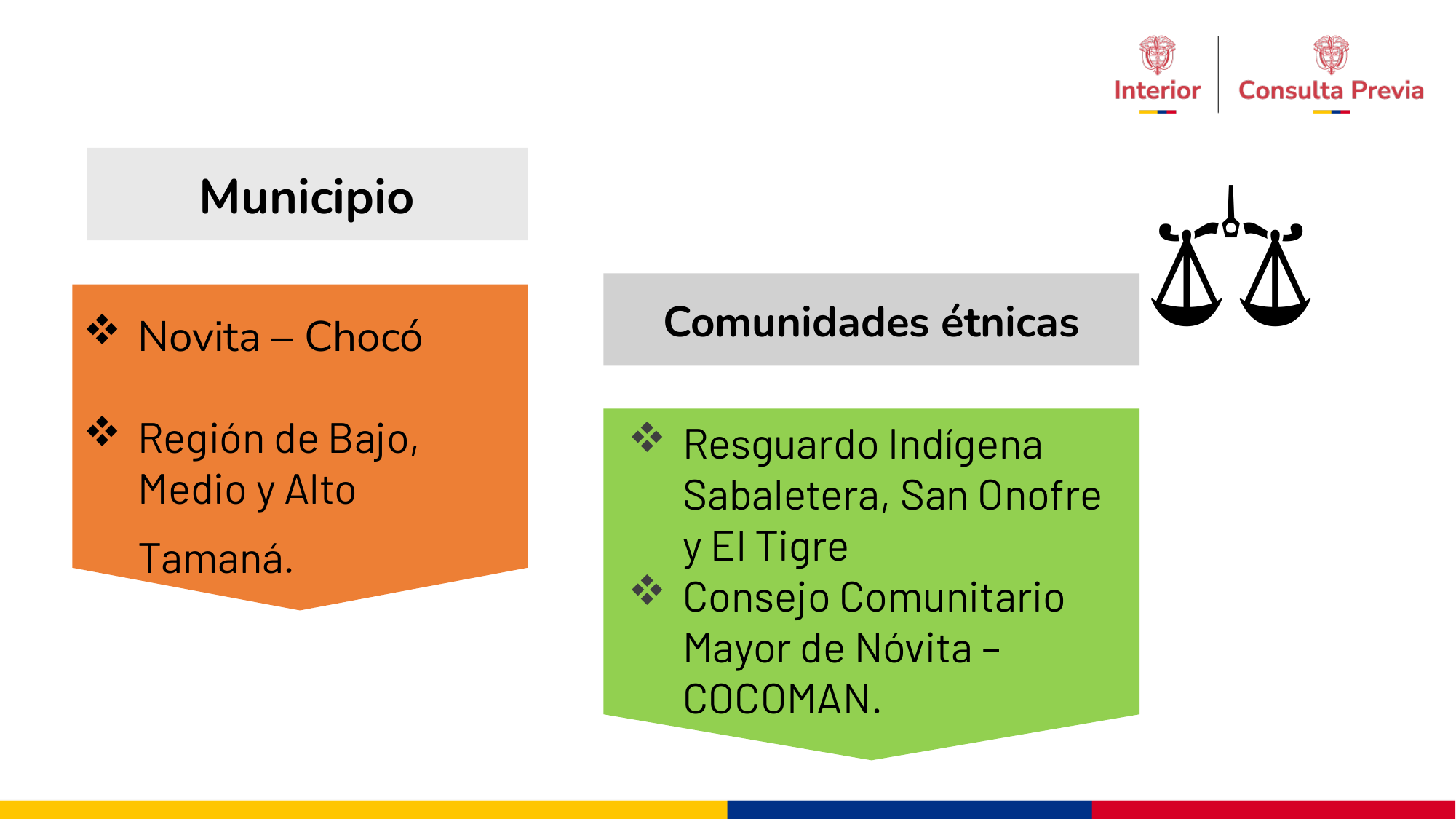

⚖️
Municipio

Comunidades étnicas
Novita – Chocó

Región de Bajo, Medio y Alto Tamaná.

Resguardo Indígena Sabaletera, San Onofre y El Tigre
Consejo Comunitario Mayor de Nóvita – COCOMAN.